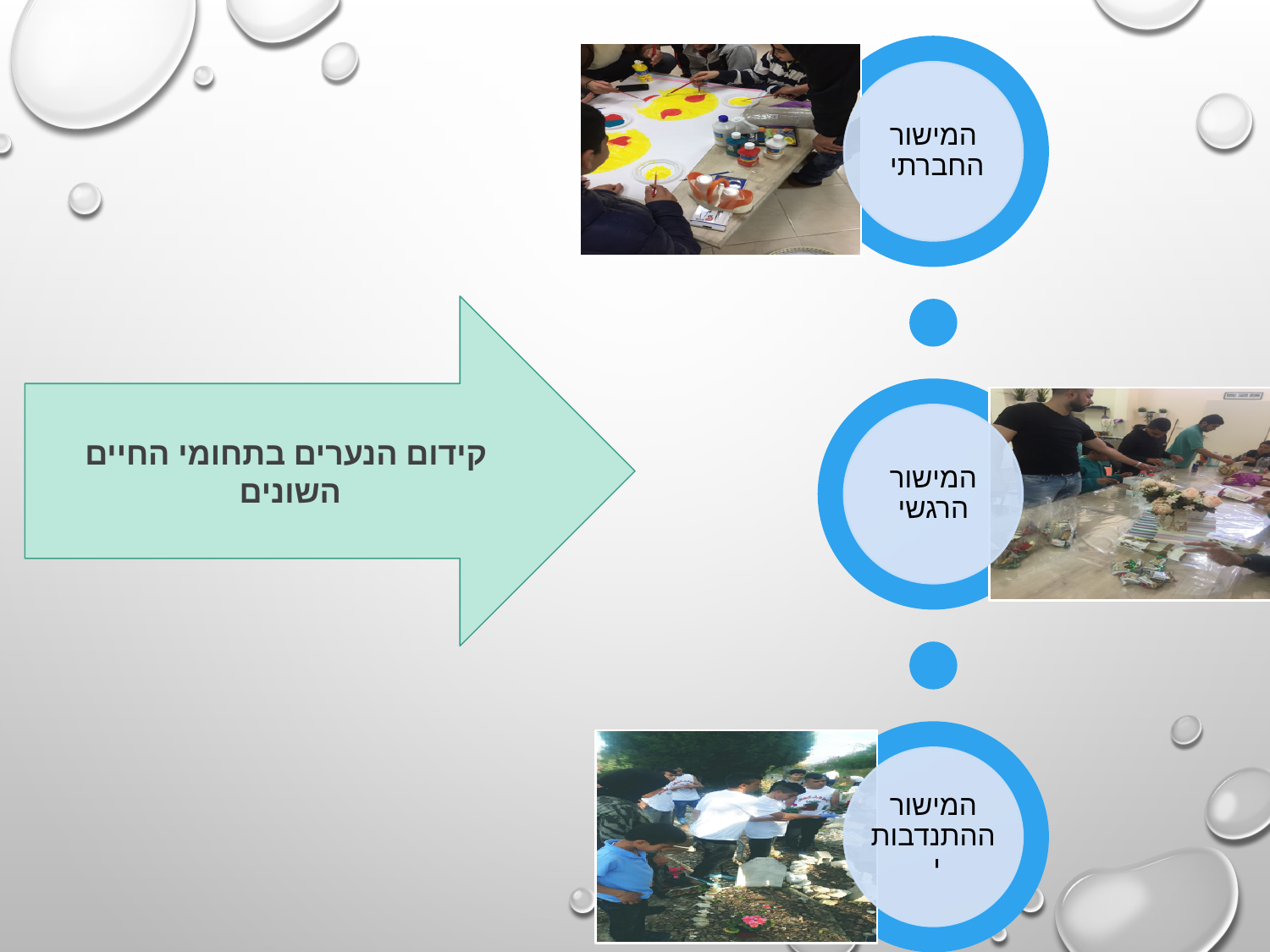

המישור החברתי
המישור הרגשי
המישור ההתנדבותי
קידום הנערים בתחומי החיים השונים